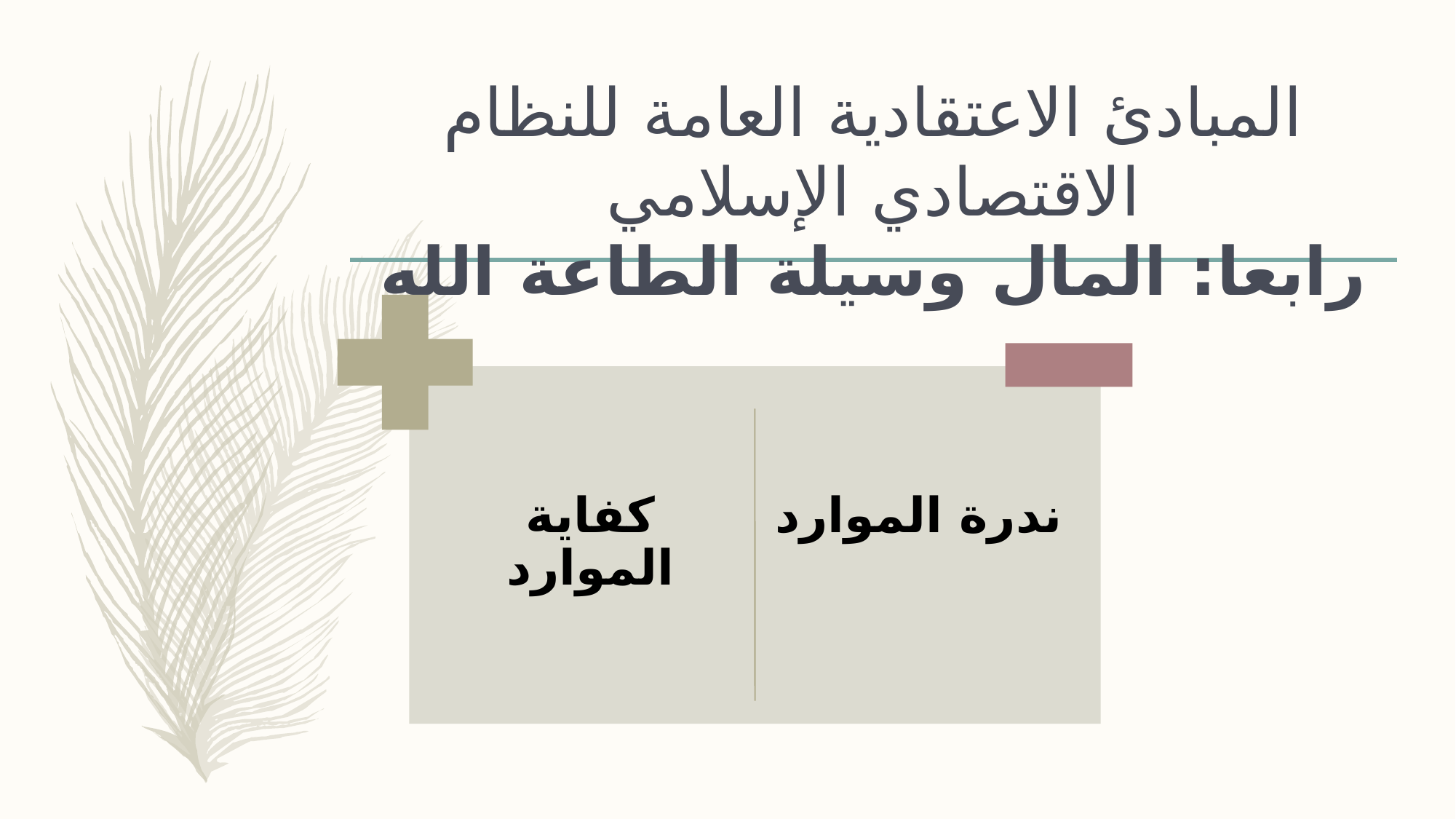

# المبادئ الاعتقادية العامة للنظام الاقتصادي الإسلامي رابعا: المال وسيلة الطاعة الله

كفاية الموارد

ندرة الموارد